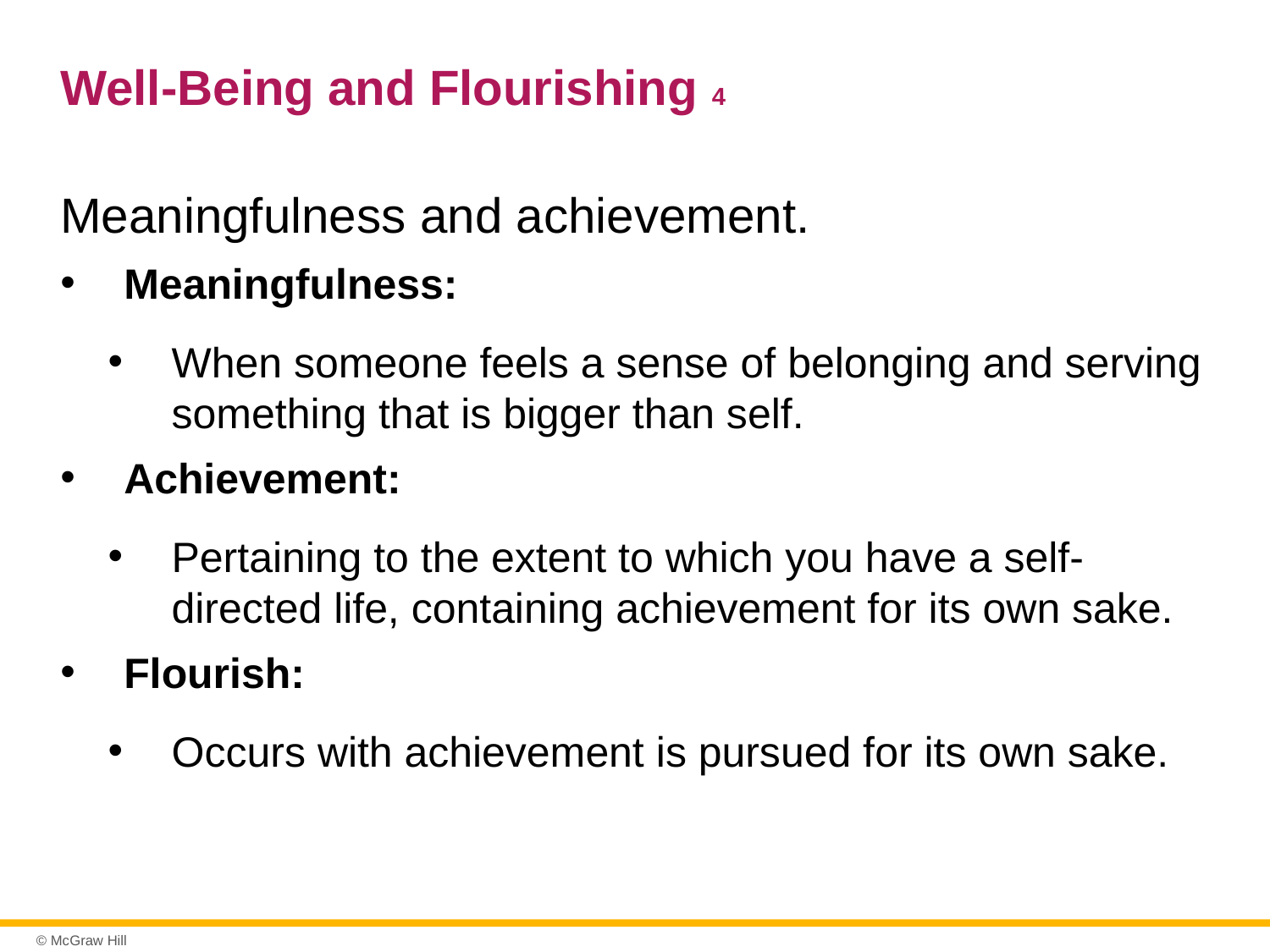

# Well-Being and Flourishing 4
Meaningfulness and achievement.
Meaningfulness:
When someone feels a sense of belonging and serving something that is bigger than self.
Achievement:
Pertaining to the extent to which you have a self-directed life, containing achievement for its own sake.
Flourish:
Occurs with achievement is pursued for its own sake.